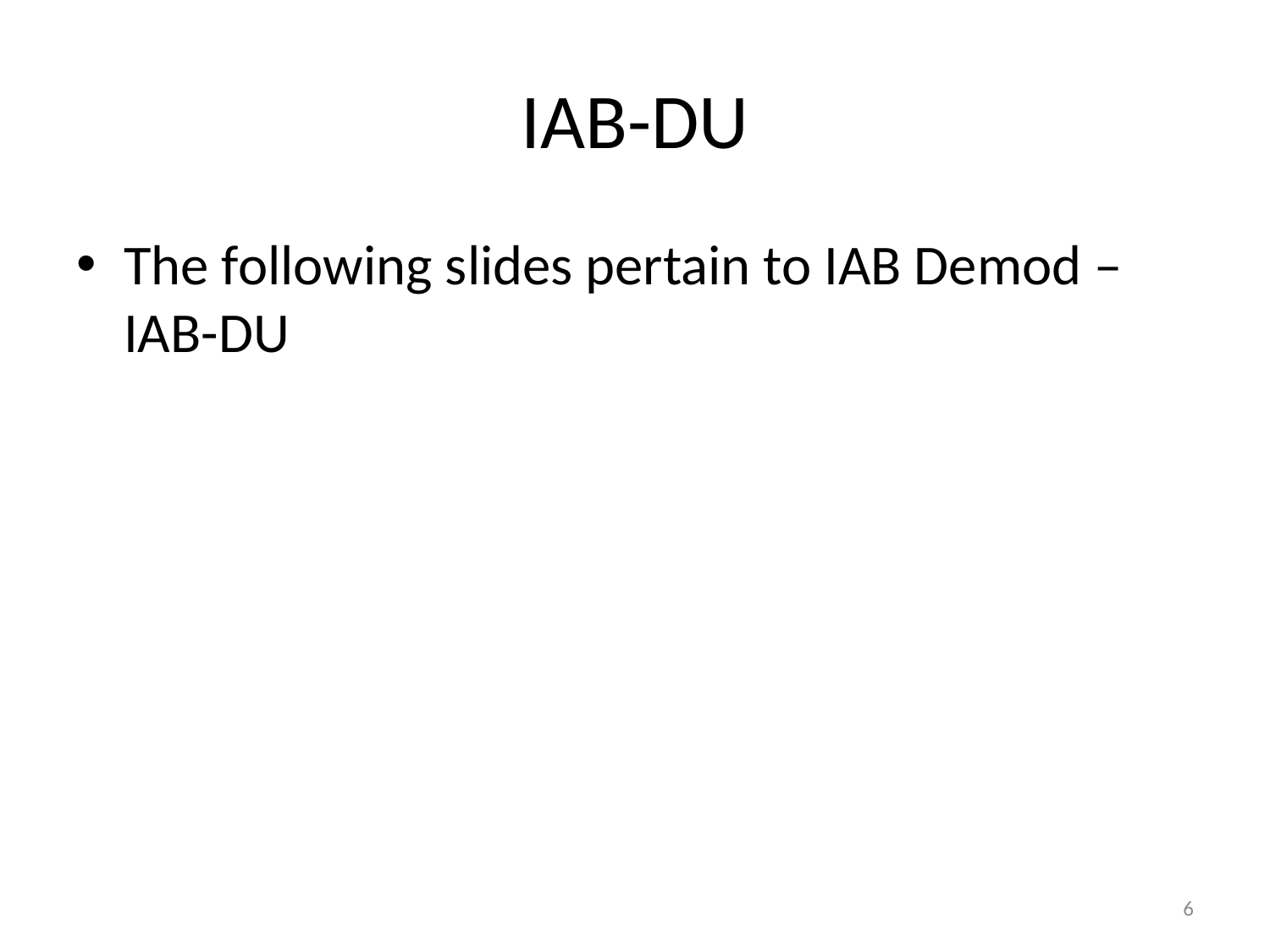

# IAB-DU
The following slides pertain to IAB Demod – IAB-DU

6